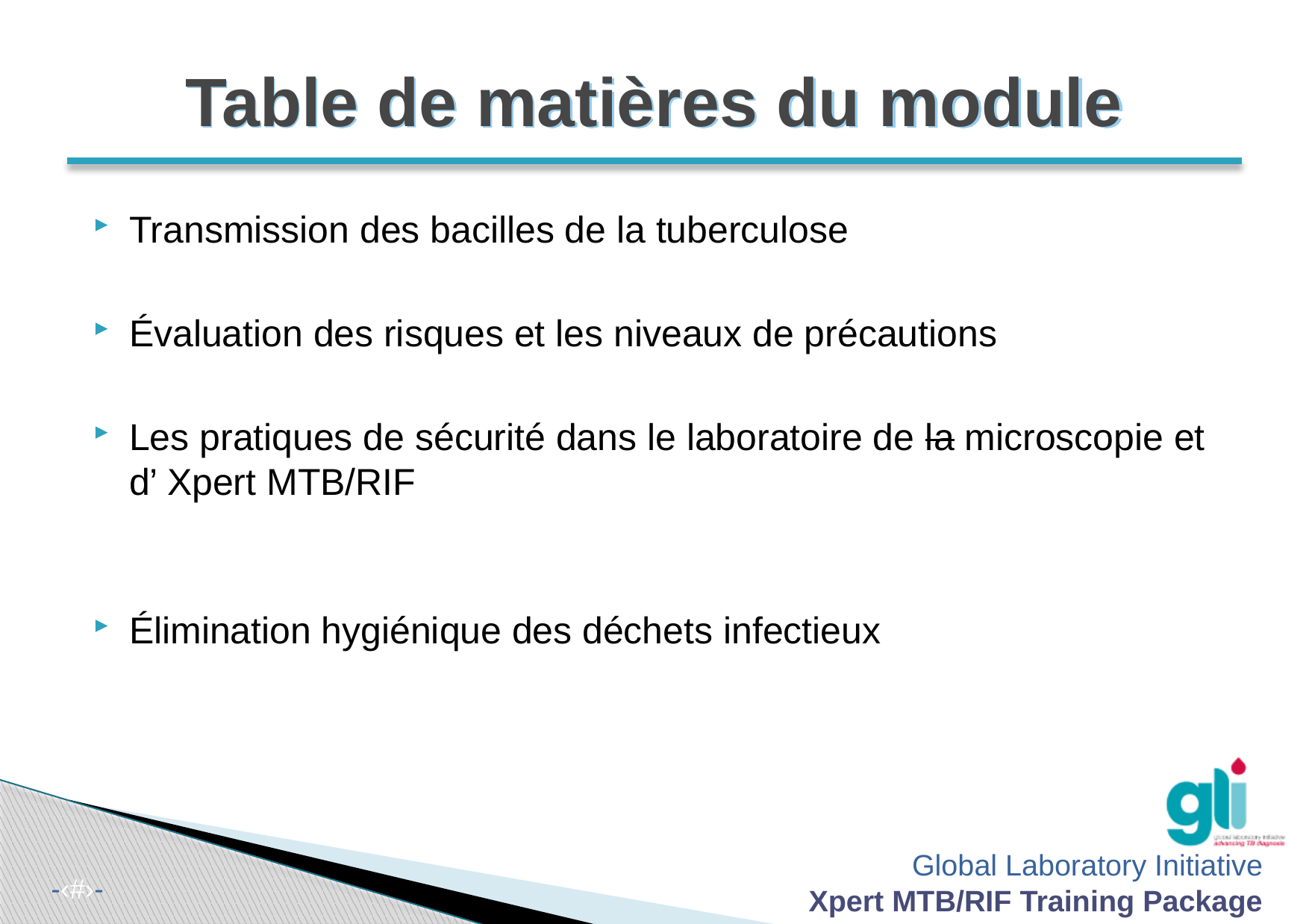

# Table de matières du module
Transmission des bacilles de la tuberculose

Évaluation des risques et les niveaux de précautions

Les pratiques de sécurité dans le laboratoire de la microscopie et d’ Xpert MTB/RIF

Élimination hygiénique des déchets infectieux